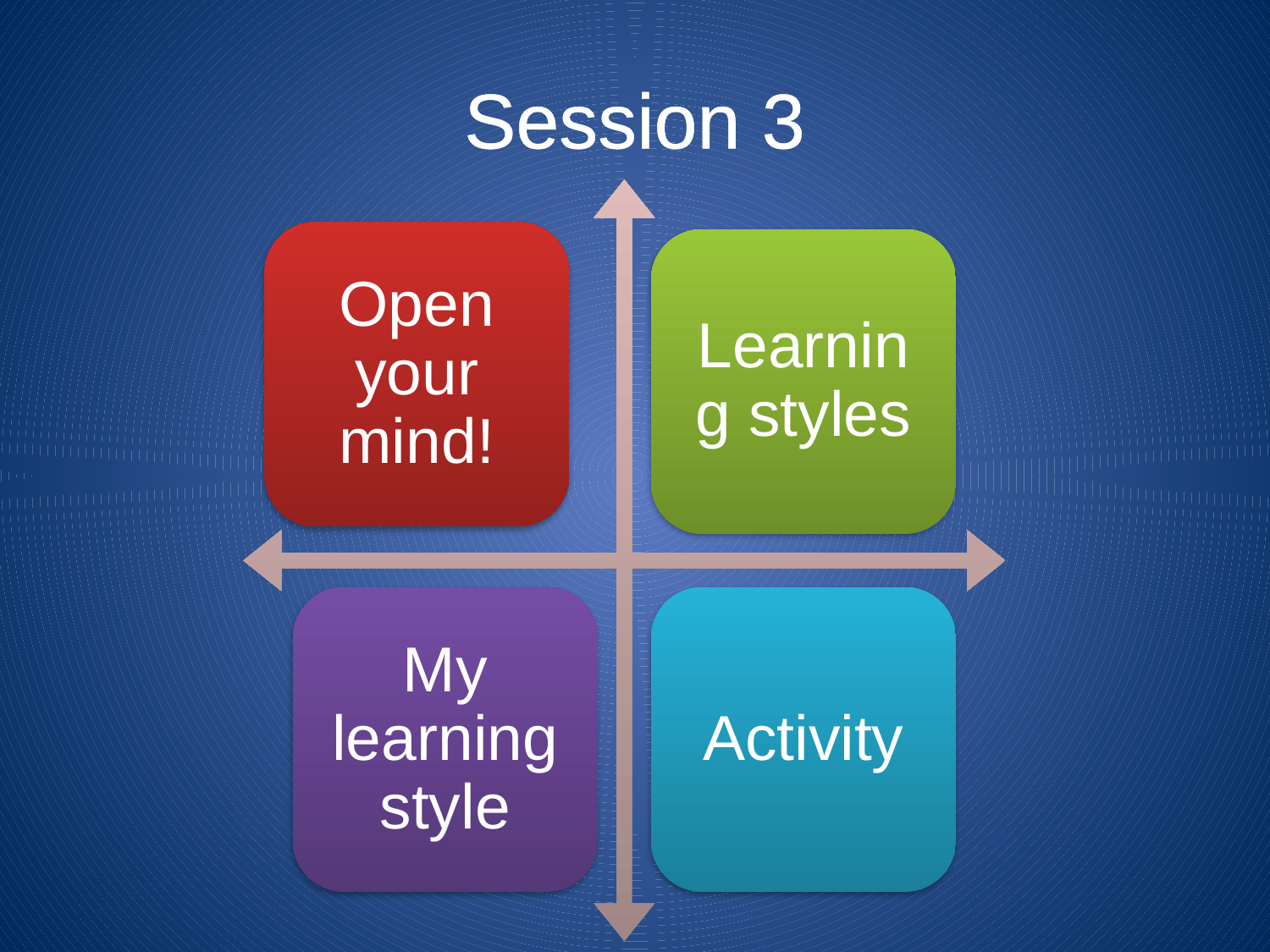

# Session 3
Open your mind!
Learning styles
My learning style
Activity